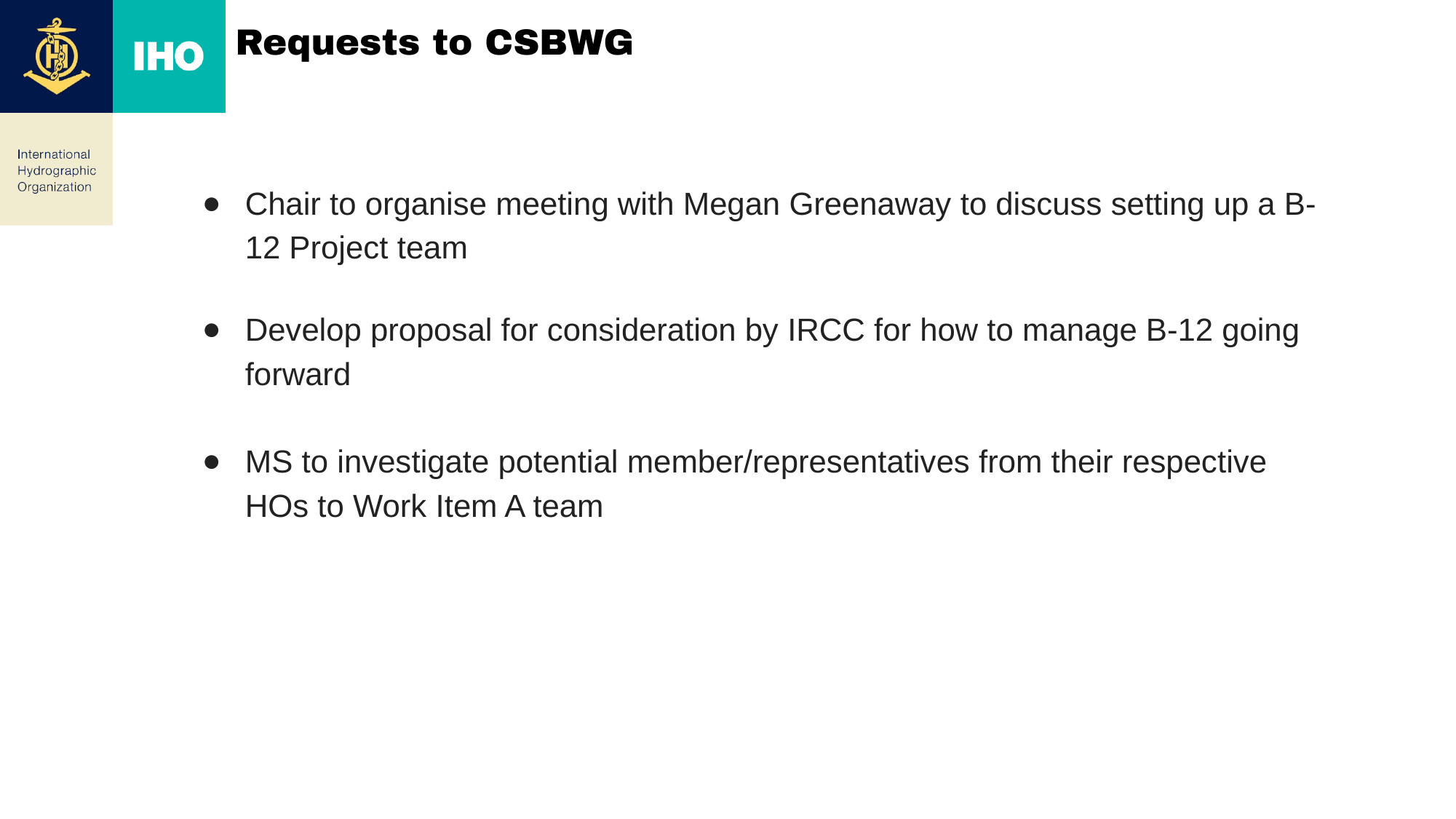

# Requests to CSBWG
Chair to organise meeting with Megan Greenaway to discuss setting up a B-12 Project team
Develop proposal for consideration by IRCC for how to manage B-12 going forward
MS to investigate potential member/representatives from their respective HOs to Work Item A team